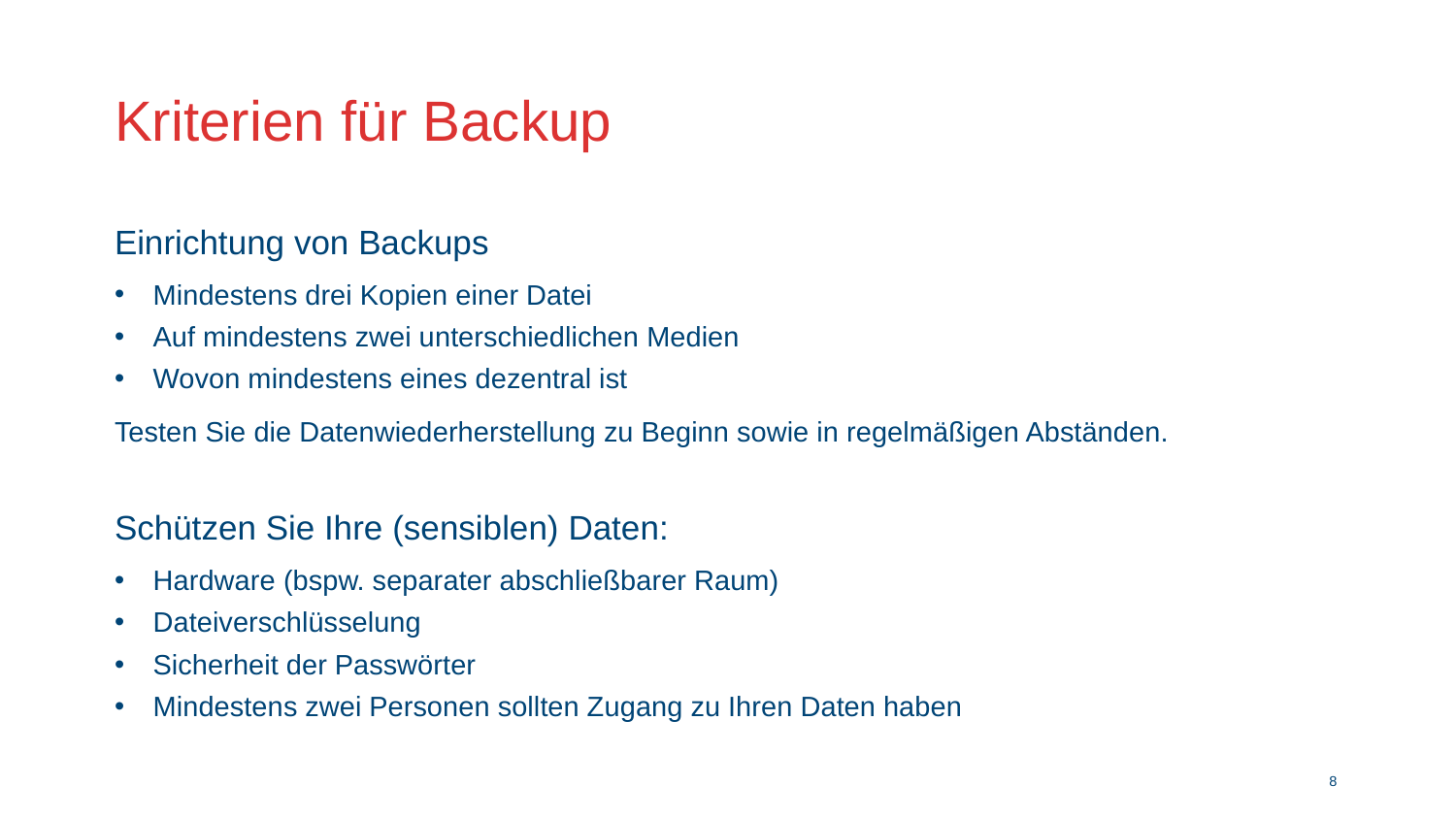

# Kriterien für Backup
Einrichtung von Backups
Mindestens drei Kopien einer Datei
Auf mindestens zwei unterschiedlichen Medien
Wovon mindestens eines dezentral ist
Testen Sie die Datenwiederherstellung zu Beginn sowie in regelmäßigen Abständen.

Schützen Sie Ihre (sensiblen) Daten:
Hardware (bspw. separater abschließbarer Raum)
Dateiverschlüsselung
Sicherheit der Passwörter
Mindestens zwei Personen sollten Zugang zu Ihren Daten haben
8